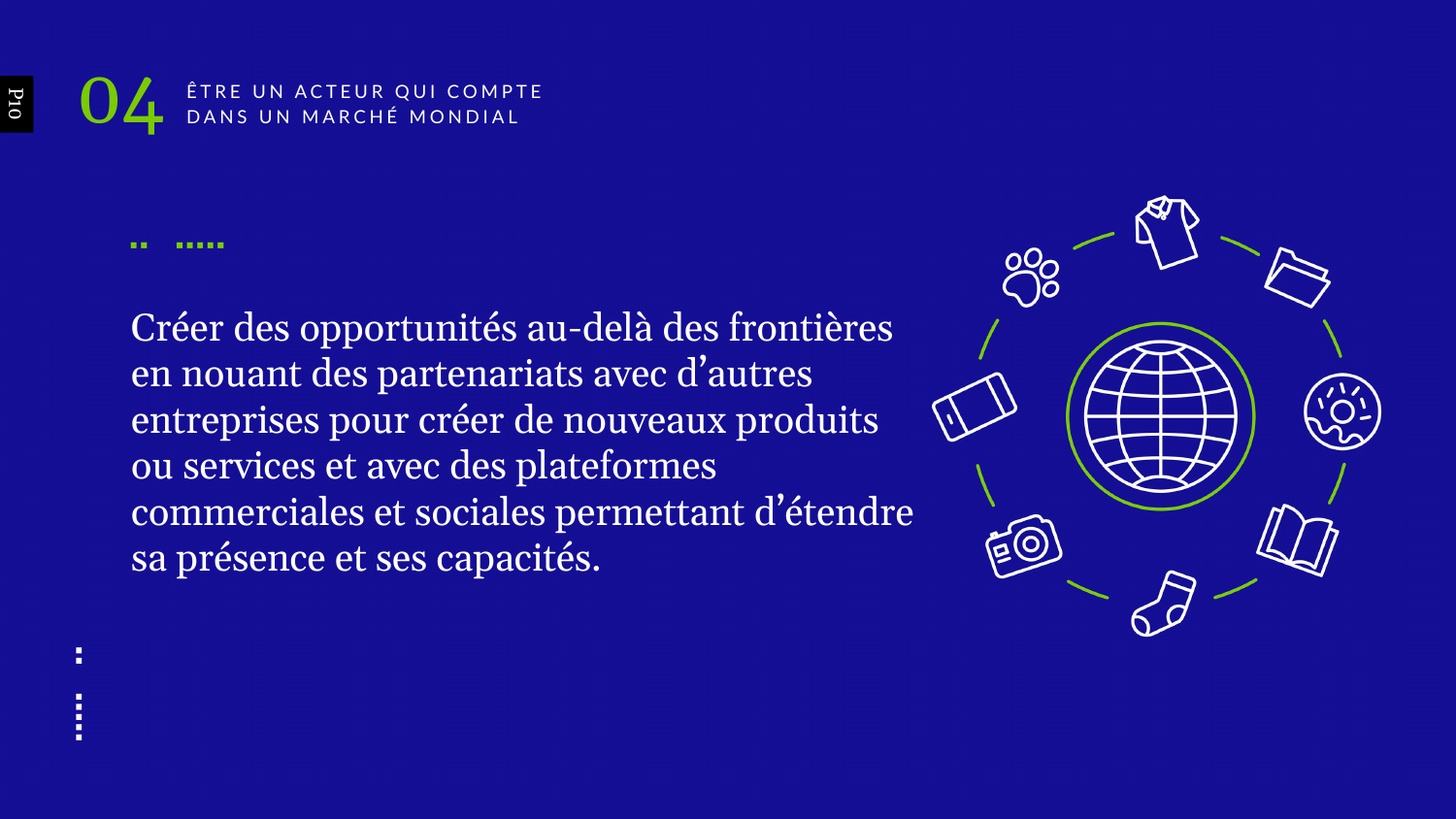

04
Être un acteur qui compte
Dans un marché mondial
P10
Créer des opportunités au-delà des frontières en nouant des partenariats avec d’autres entreprises pour créer de nouveaux produits ou services et avec des plateformes commerciales et sociales permettant d’étendre sa présence et ses capacités.